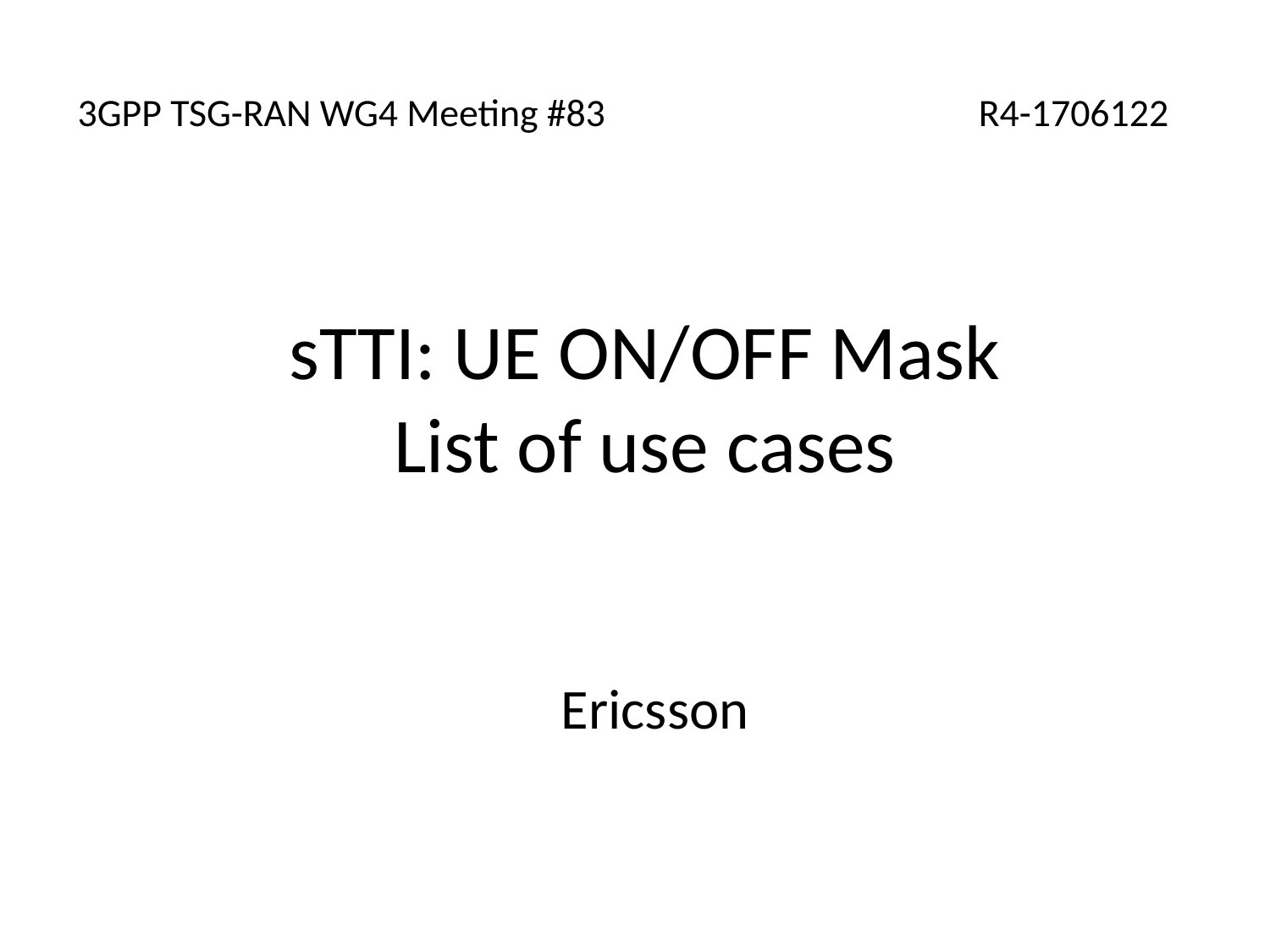

# 3GPP TSG-RAN WG4 Meeting #83
R4-1706122
sTTI: UE ON/OFF Mask
List of use cases
Ericsson